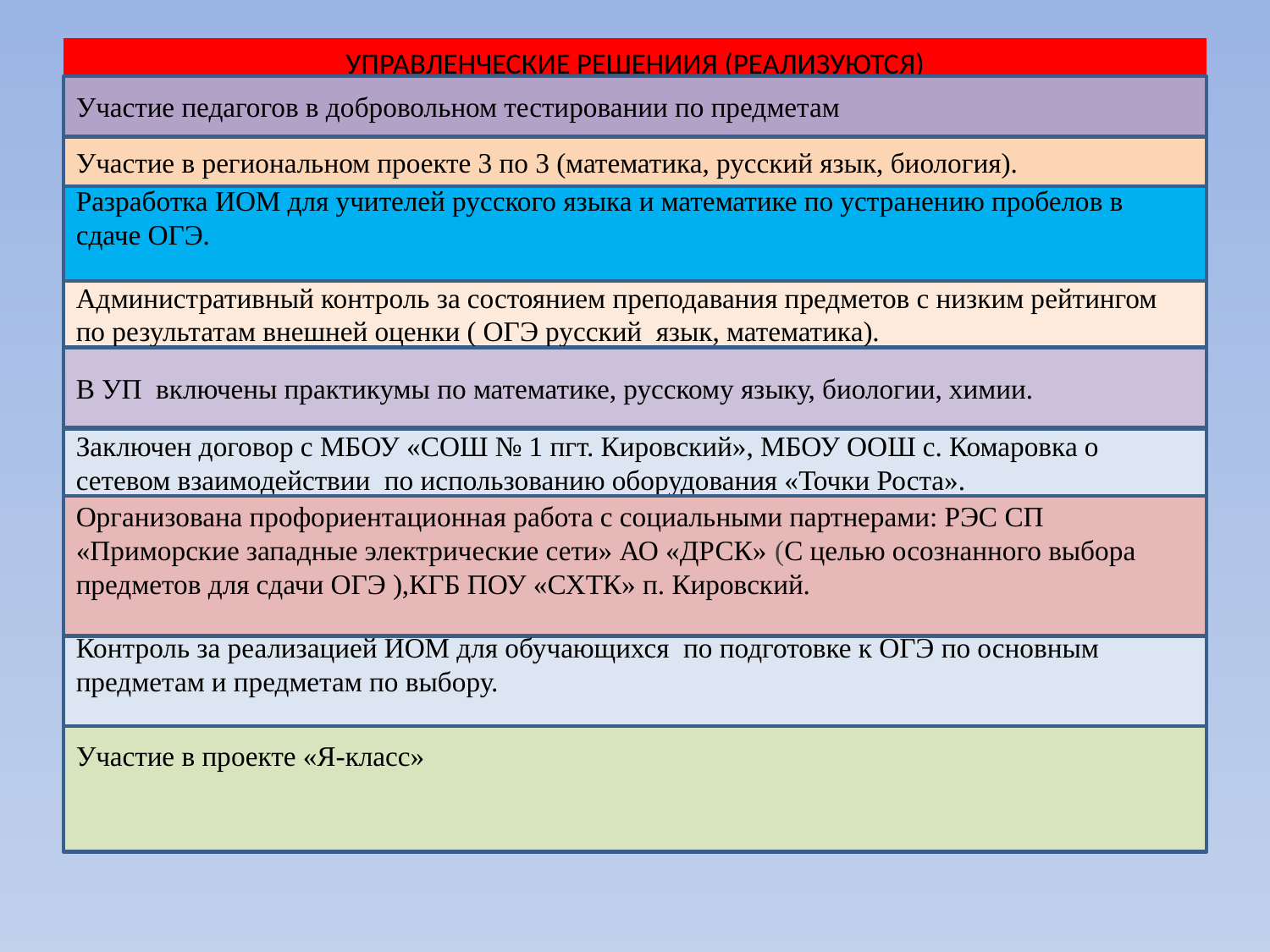

# УПРАВЛЕНЧЕСКИЕ РЕШЕНИИЯ (РЕАЛИЗУЮТСЯ)

Участие педагогов в добровольном тестировании по предметам
Участие в региональном проекте 3 по 3 (математика, русский язык, биология).
Разработка ИОМ для учителей русского языка и математике по устранению пробелов в сдаче ОГЭ.
Административный контроль за состоянием преподавания предметов с низким рейтингом по результатам внешней оценки ( ОГЭ русский  язык, математика).
В УП  включены практикумы по математике, русскому языку, биологии, химии.
Заключен договор с МБОУ «СОШ № 1 пгт. Кировский», МБОУ ООШ с. Комаровка о сетевом взаимодействии  по использованию оборудования «Точки Роста».
Организована профориентационная работа с социальными партнерами: РЭС СП «Приморские западные электрические сети» АО «ДРСК» (С целью осознанного выбора предметов для сдачи ОГЭ ),КГБ ПОУ «СХТК» п. Кировский.
Контроль за реализацией ИОМ для обучающихся  по подготовке к ОГЭ по основным предметам и предметам по выбору.
Участие в проекте «Я-класс»